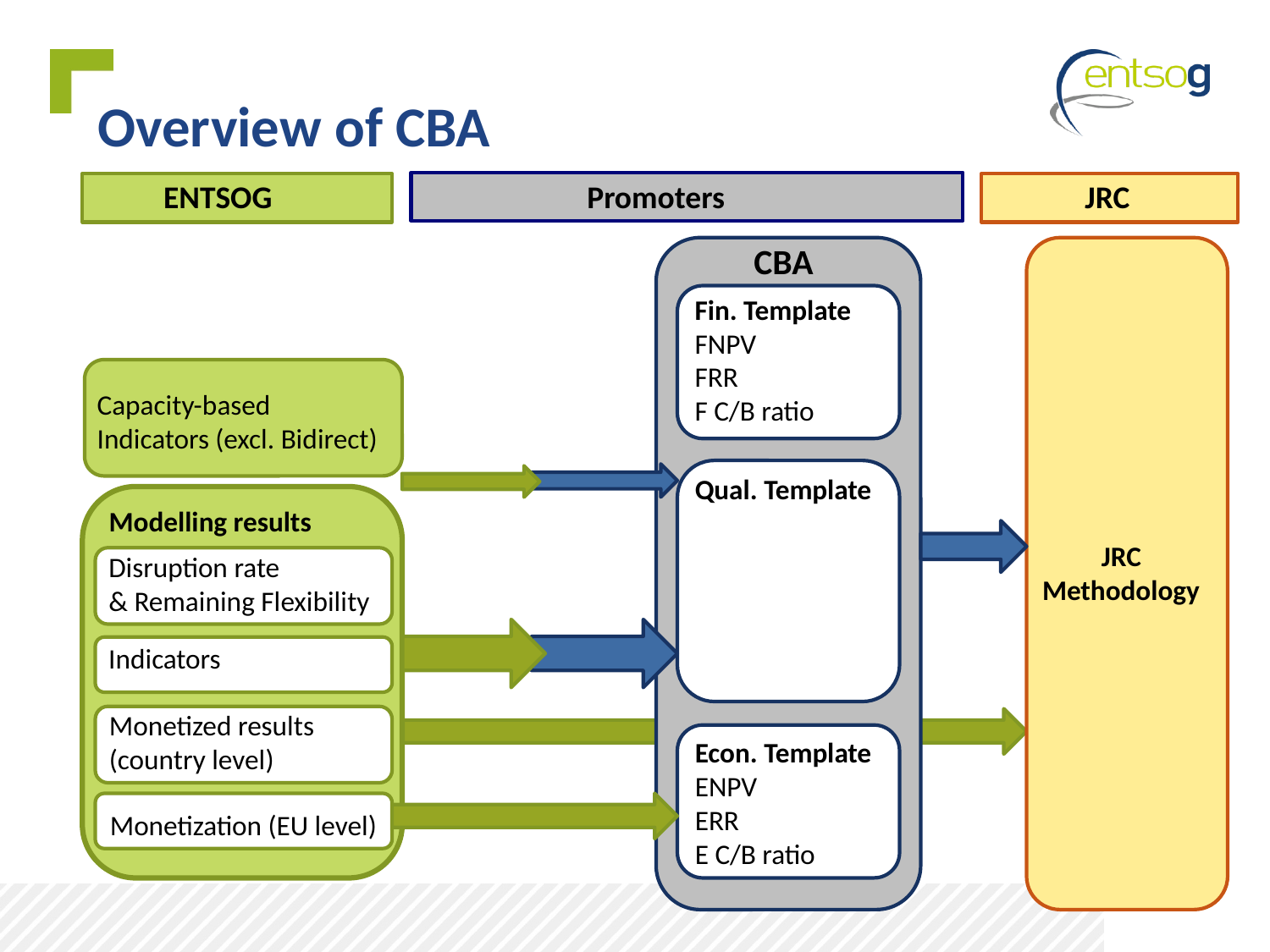

# Overview of CBA
ENTSOG
Promoters
JRC

CBA

Fin. Template
FNPV
FRR
F C/B ratio

Capacity-based
Indicators (excl. Bidirect)

Qual. Template

Modelling results

JRC
Methodology
Disruption rate
& Remaining Flexibility

Indicators

Monetized results
(country level)

Econ. Template
ENPV
ERR
E C/B ratio

Monetization (EU level)
3